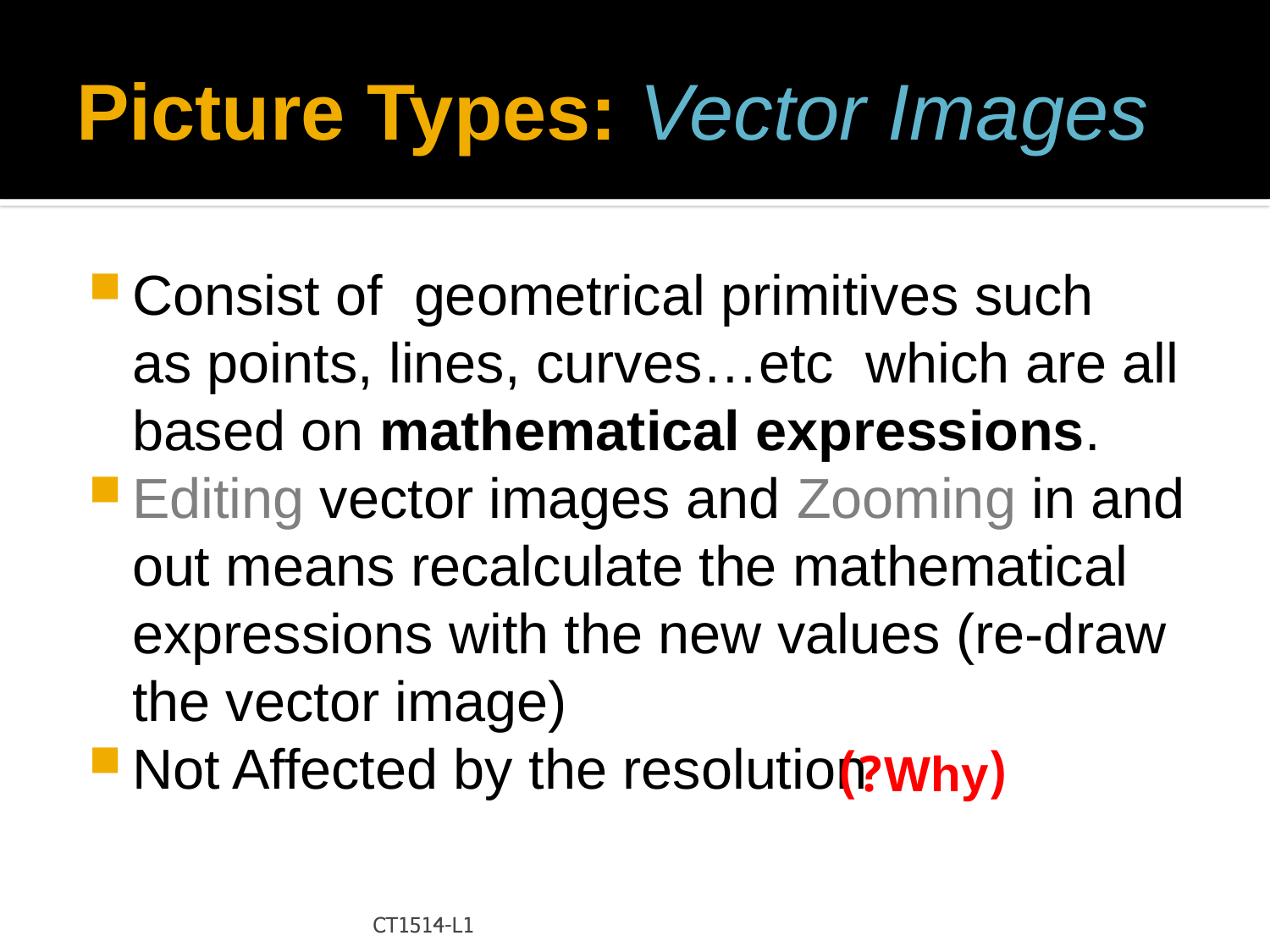

# Picture Types: Vector Images
Consist of  geometrical primitives such as points, lines, curves…etc  which are all based on mathematical expressions.
Editing vector images and Zooming in and out means recalculate the mathematical expressions with the new values (re-draw the vector image)
Not Affected by the resolution
(Why?)
CT1514-L1